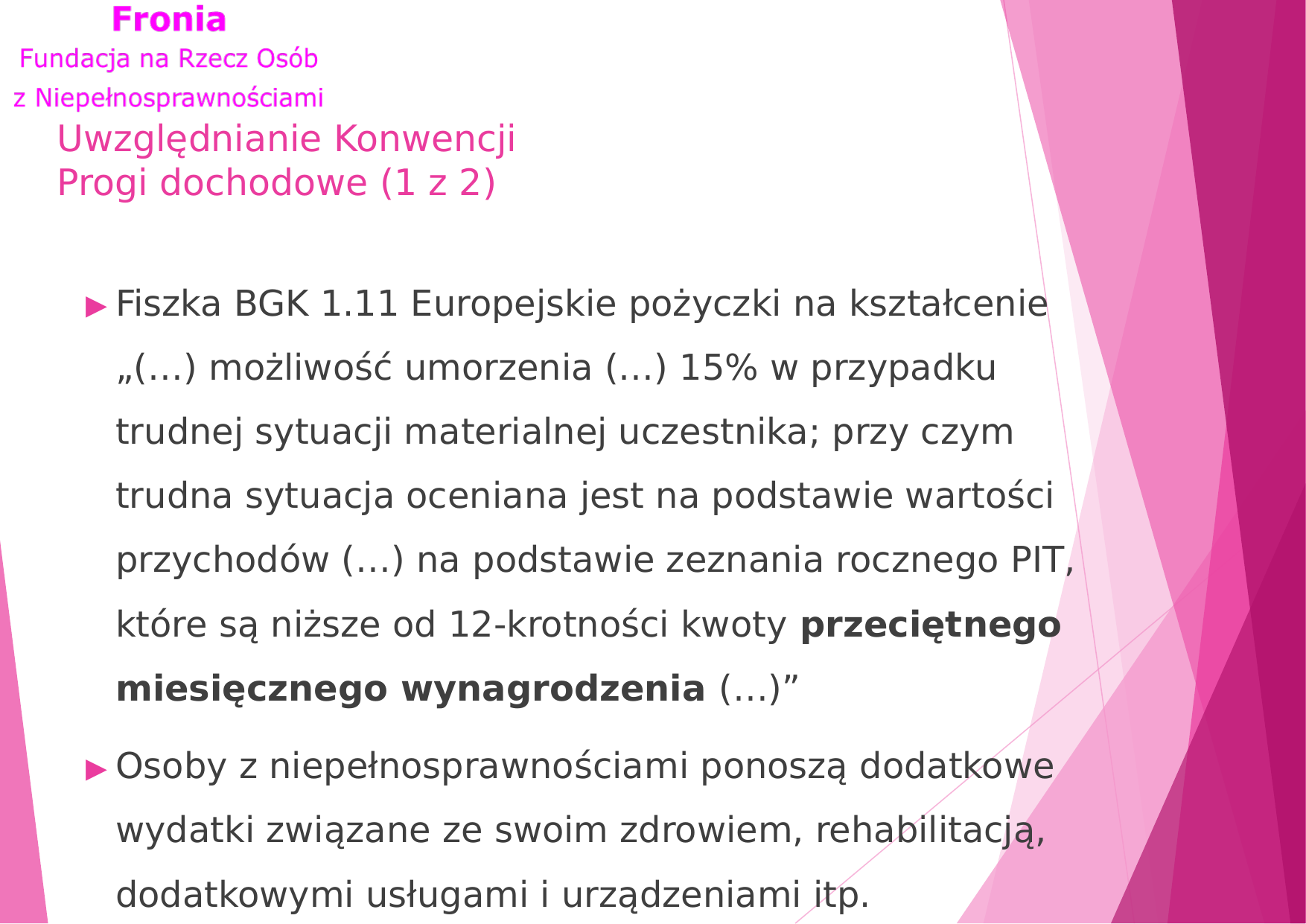

# Uwzględnianie Konwencji Progi dochodowe (1 z 2)
Fiszka BGK 1.11 Europejskie pożyczki na kształcenie
„(…) możliwość umorzenia (…) 15% w przypadku trudnej sytuacji materialnej uczestnika; przy czym trudna sytuacja oceniana jest na podstawie wartości przychodów (…) na podstawie zeznania rocznego PIT, które są niższe od 12-krotności kwoty przeciętnego miesięcznego wynagrodzenia (…)”
Osoby z niepełnosprawnościami ponoszą dodatkowe wydatki związane ze swoim zdrowiem, rehabilitacją, dodatkowymi usługami i urządzeniami itp.